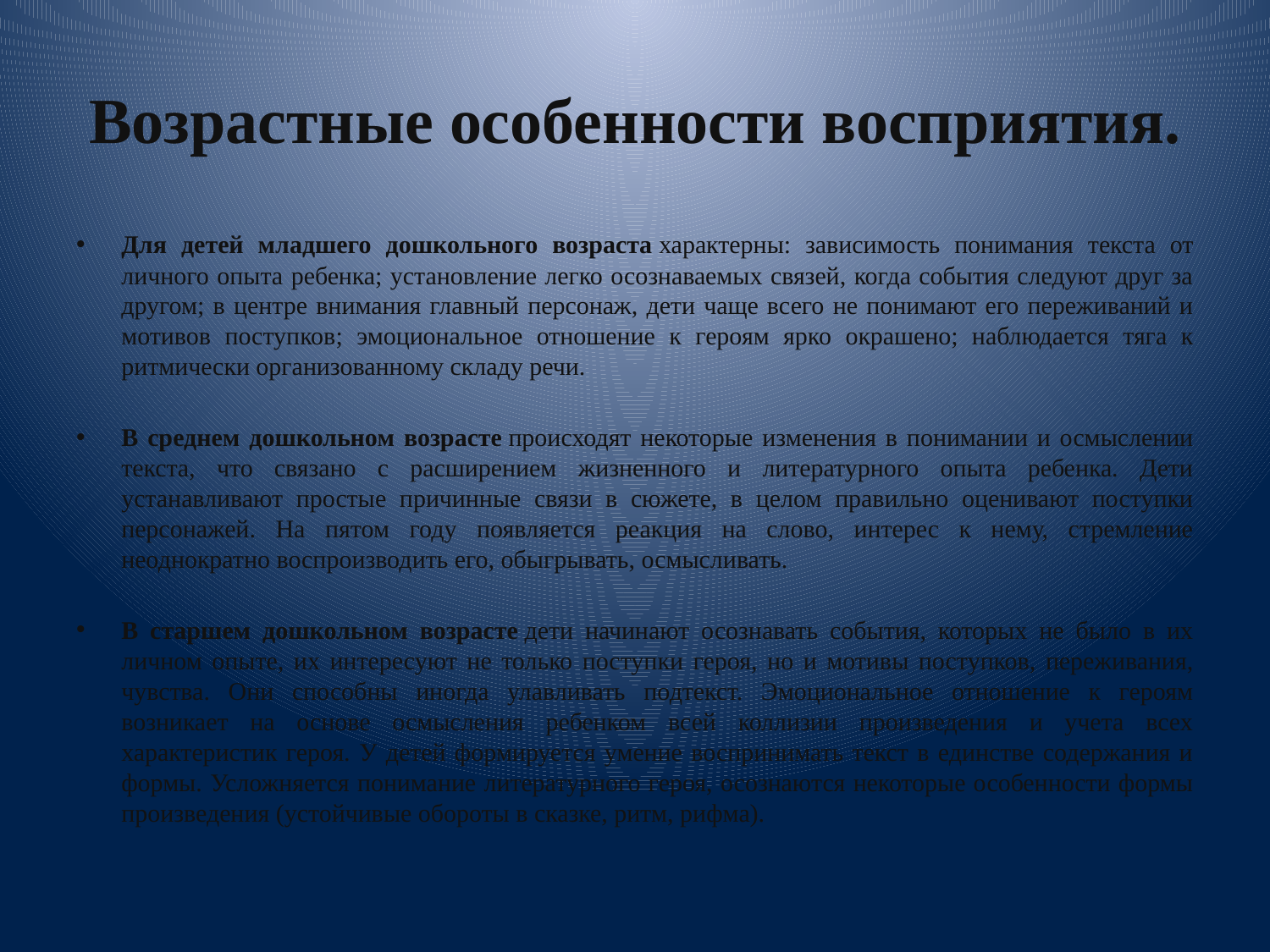

# Возрастные особенности восприятия.
Для детей младшего дошкольного возраста характерны: зависимость понимания текста от личного опыта ребенка; установление легко осознаваемых связей, когда события следуют друг за другом; в центре внимания главный персонаж, дети чаще всего не понимают его переживаний и мотивов поступков; эмоциональное отношение к героям ярко окрашено; наблюдается тяга к ритмически организованному складу речи.

В среднем дошкольном возрасте происходят некоторые изменения в понимании и осмыслении текста, что связано с расширением жизненного и литературного опыта ребенка. Дети устанавливают простые причинные связи в сюжете, в целом правильно оценивают поступки персонажей. На пятом году появляется реакция на слово, интерес к нему, стремление неоднократно воспроизводить его, обыгрывать, осмысливать.

В старшем дошкольном возрасте дети начинают осознавать события, которых не было в их личном опыте, их интересуют не только поступки героя, но и мотивы поступков, переживания, чувства. Они способны иногда улавливать подтекст. Эмоциональное отношение к героям возникает на основе осмысления ребенком всей коллизии произведения и учета всех характеристик героя. У детей формируется умение воспринимать текст в единстве содержания и формы. Усложняется понимание литературного героя, осознаются некоторые особенности формы произведения (устойчивые обороты в сказке, ритм, рифма).